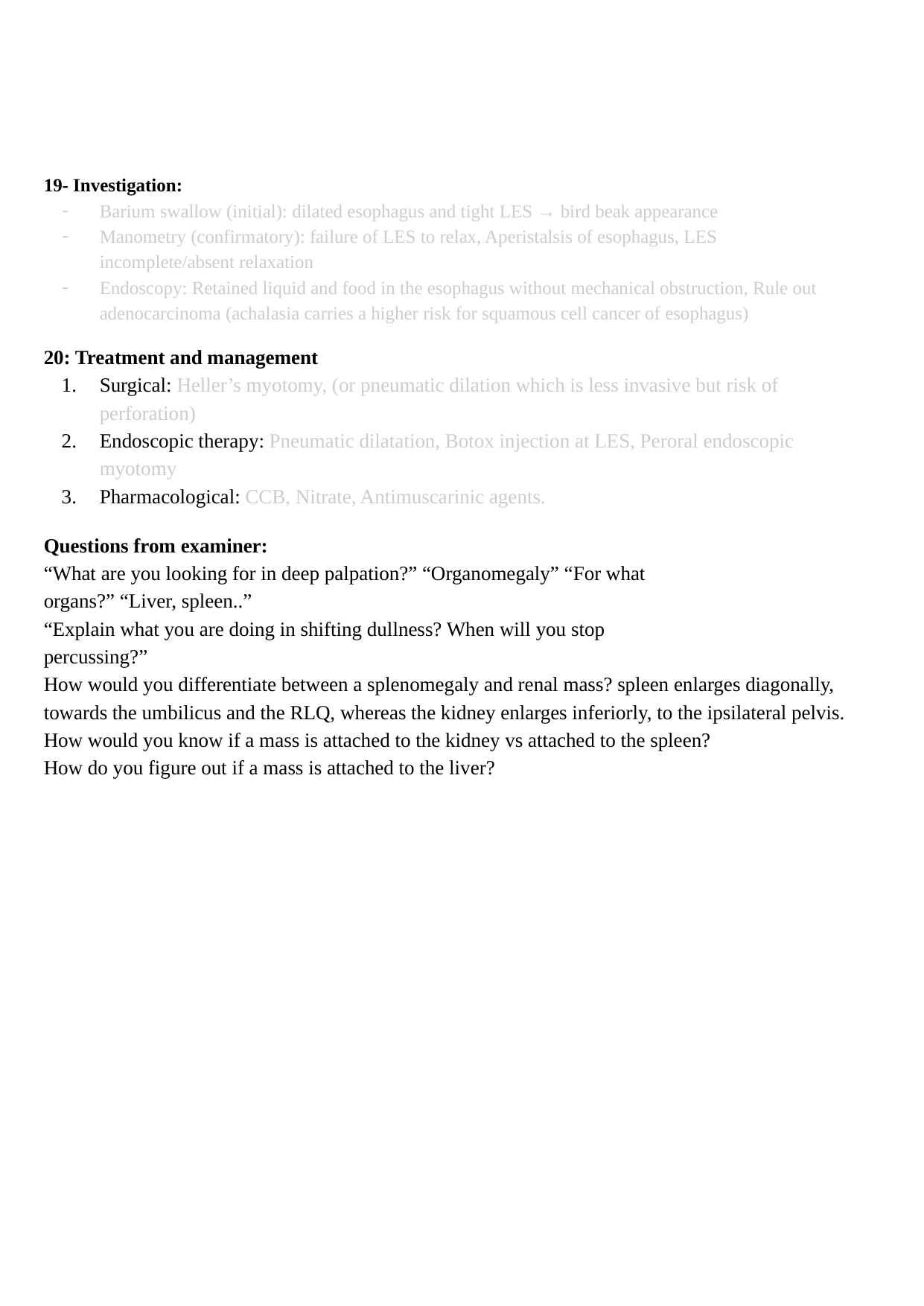

19- Investigation:
Barium swallow (initial): dilated esophagus and tight LES → bird beak appearance
Manometry (confirmatory): failure of LES to relax, Aperistalsis of esophagus, LES incomplete/absent relaxation
Endoscopy: Retained liquid and food in the esophagus without mechanical obstruction, Rule out adenocarcinoma (achalasia carries a higher risk for squamous cell cancer of esophagus)

20: Treatment and management
Surgical: Heller’s myotomy, (or pneumatic dilation which is less invasive but risk of perforation)
Endoscopic therapy: Pneumatic dilatation, Botox injection at LES, Peroral endoscopic myotomy
Pharmacological: CCB, Nitrate, Antimuscarinic agents.

Questions from examiner:
“What are you looking for in deep palpation?” “Organomegaly” “For what
organs?” “Liver, spleen..”
“Explain what you are doing in shifting dullness? When will you stop
percussing?”
How would you differentiate between a splenomegaly and renal mass? spleen enlarges diagonally, towards the umbilicus and the RLQ, whereas the kidney enlarges inferiorly, to the ipsilateral pelvis.
How would you know if a mass is attached to the kidney vs attached to the spleen?
How do you figure out if a mass is attached to the liver?